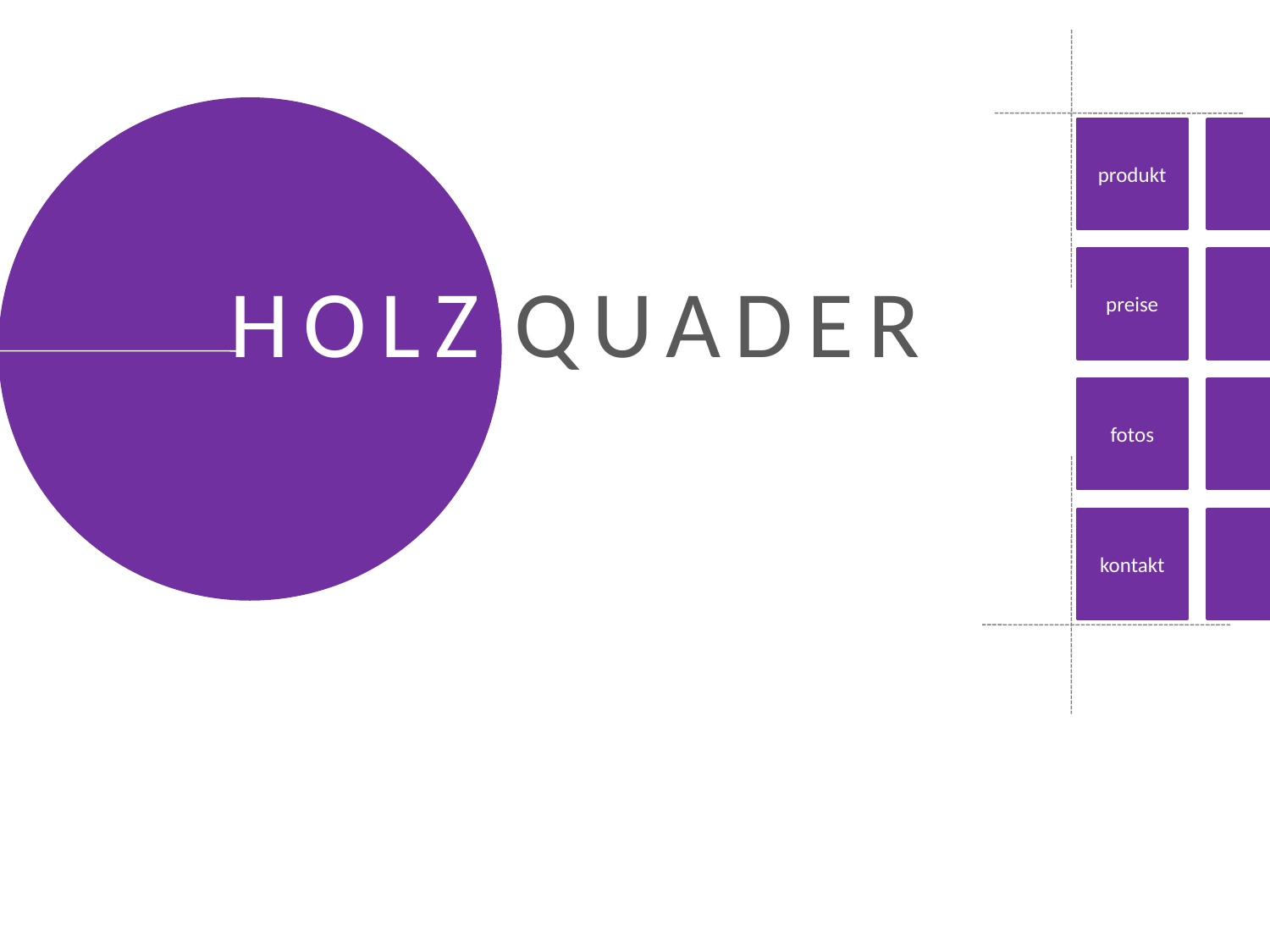

Frontpage Homepage mit Menü

produkt

preise

HOLZQUADER
fotos

kontakt